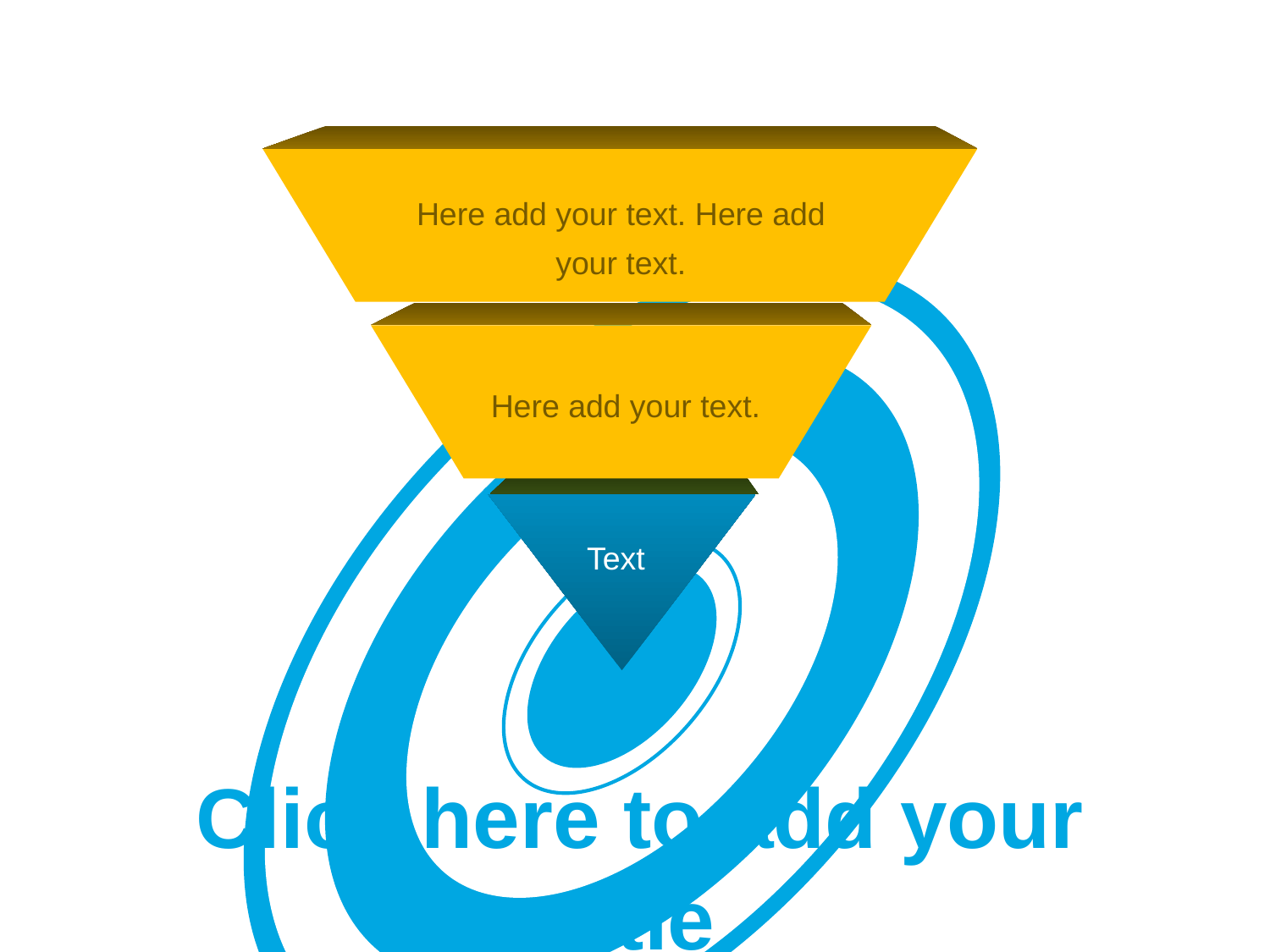

Here add your text. Here add your text.

Click here to add your title
Here add your text.

Text